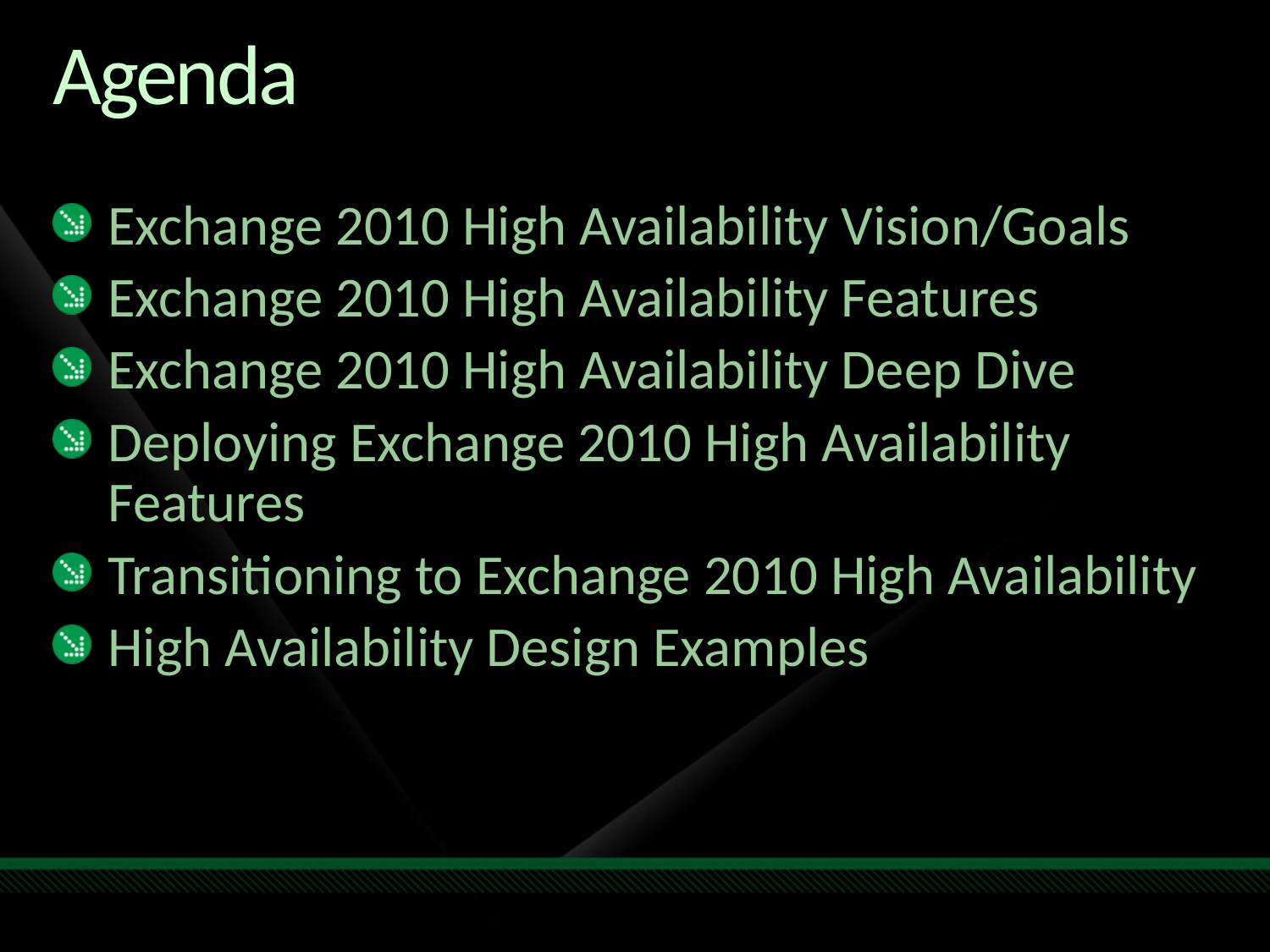

# Agenda
Exchange 2010 High Availability Vision/Goals
Exchange 2010 High Availability Features
Exchange 2010 High Availability Deep Dive
Deploying Exchange 2010 High Availability Features
Transitioning to Exchange 2010 High Availability
High Availability Design Examples